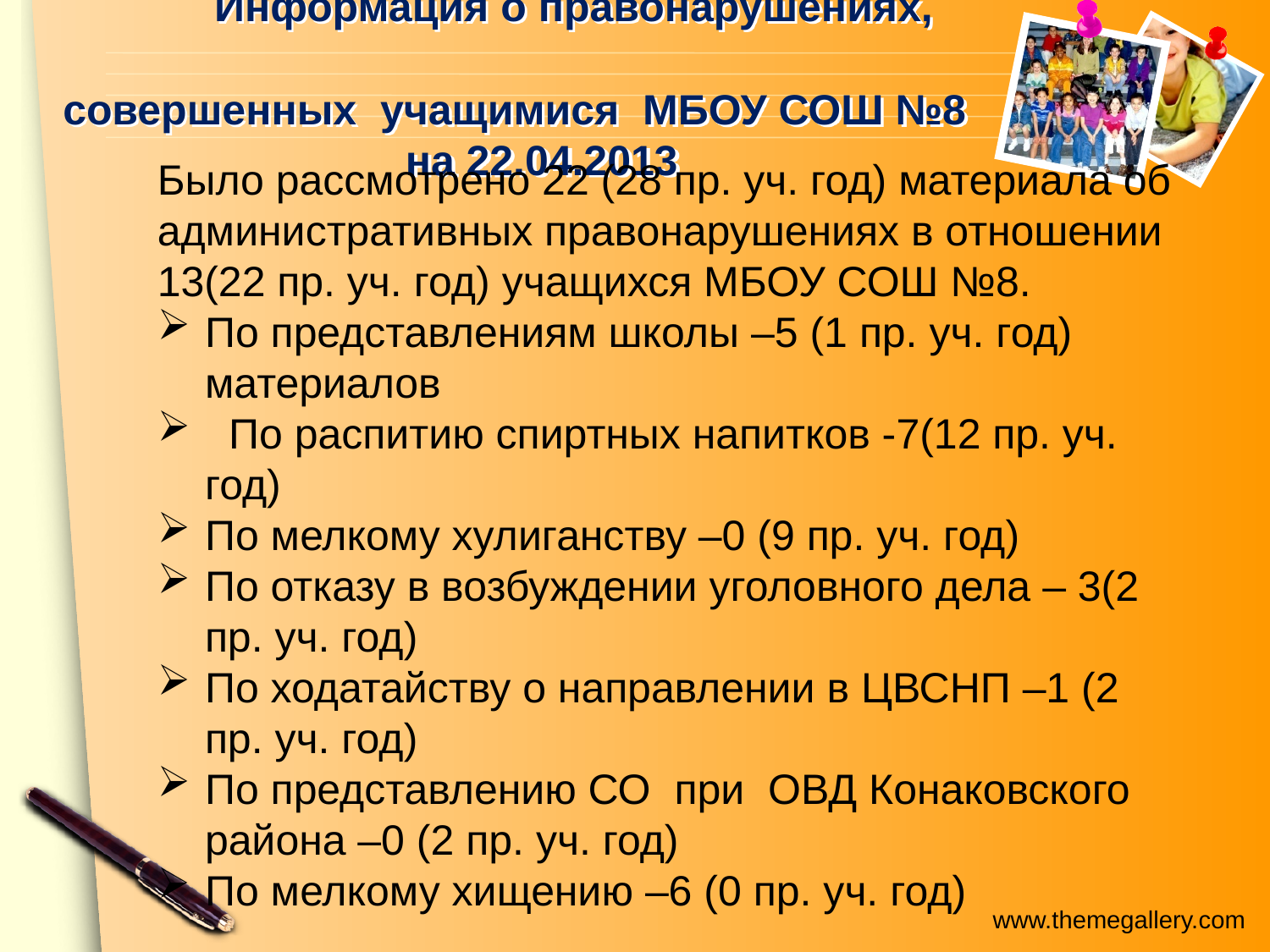

# Информация о правонарушениях, совершенных  учащимися  МБОУ СОШ №8 на 22.04.2013

Было рассмотрено 22 (28 пр. уч. год) материала об административных правонарушениях в отношении 13(22 пр. уч. год) учащихся МБОУ СОШ №8.
По представлениям школы –5 (1 пр. уч. год) материалов
  По распитию спиртных напитков -7(12 пр. уч. год)
По мелкому хулиганству –0 (9 пр. уч. год)
По отказу в возбуждении уголовного дела – 3(2 пр. уч. год)
По ходатайству о направлении в ЦВСНП –1 (2 пр. уч. год)
По представлению СО  при  ОВД Конаковского района –0 (2 пр. уч. год)
По мелкому хищению –6 (0 пр. уч. год)